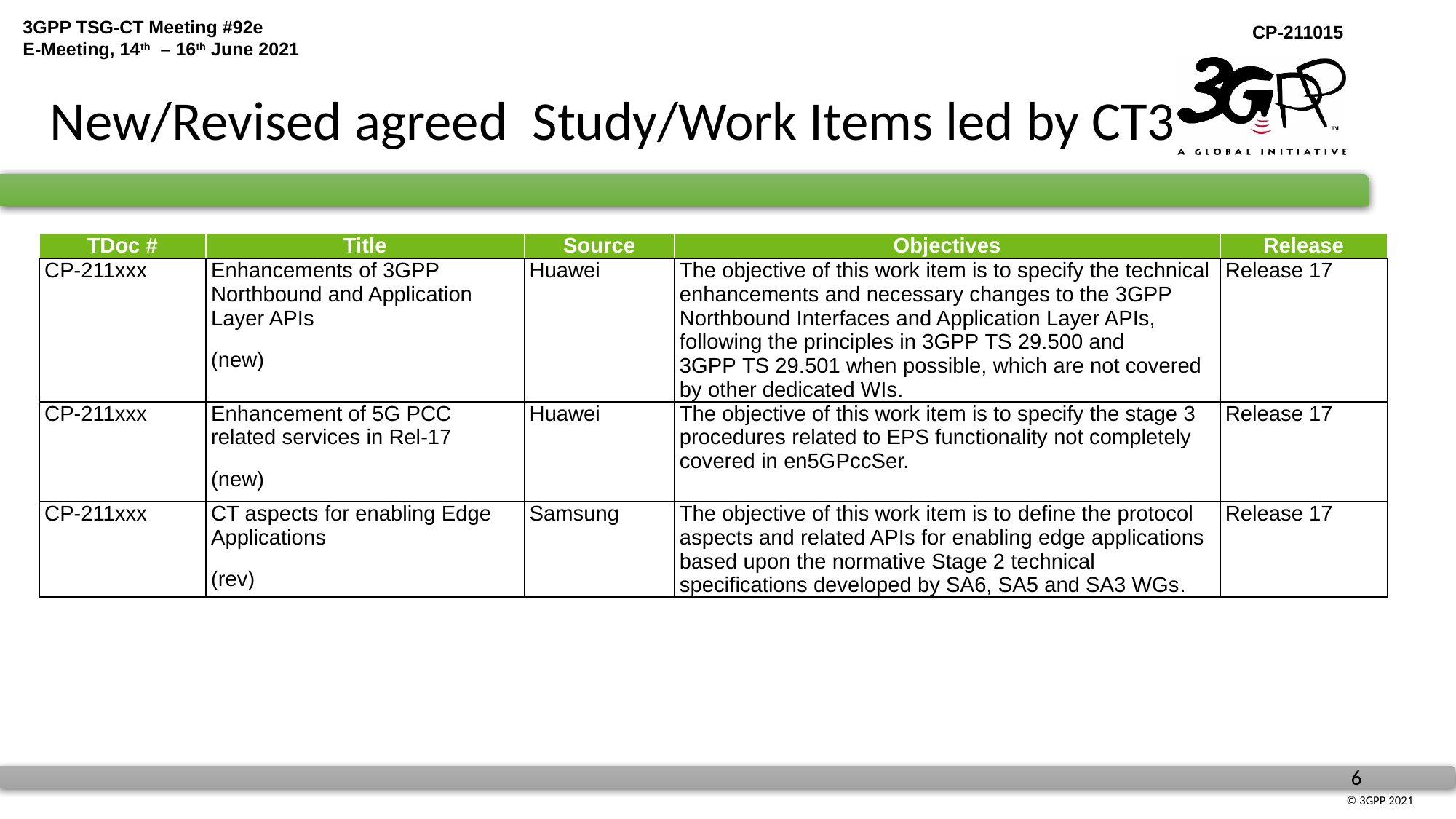

# New/Revised agreed  Study/Work Items led by CT3
| TDoc # | Title | Source | Objectives | Release |
| --- | --- | --- | --- | --- |
| CP-211xxx | Enhancements of 3GPP Northbound and Application Layer APIs (new) | Huawei | The objective of this work item is to specify the technical enhancements and necessary changes to the 3GPP Northbound Interfaces and Application Layer APIs, following the principles in 3GPP TS 29.500 and 3GPP TS 29.501 when possible, which are not covered by other dedicated WIs. | Release 17 |
| CP-211xxx | Enhancement of 5G PCC related services in Rel-17 (new) | Huawei | The objective of this work item is to specify the stage 3 procedures related to EPS functionality not completely covered in en5GPccSer. | Release 17 |
| CP-211xxx | CT aspects for enabling Edge Applications (rev) | Samsung | The objective of this work item is to define the protocol aspects and related APIs for enabling edge applications based upon the normative Stage 2 technical specifications developed by SA6, SA5 and SA3 WGs. | Release 17 |